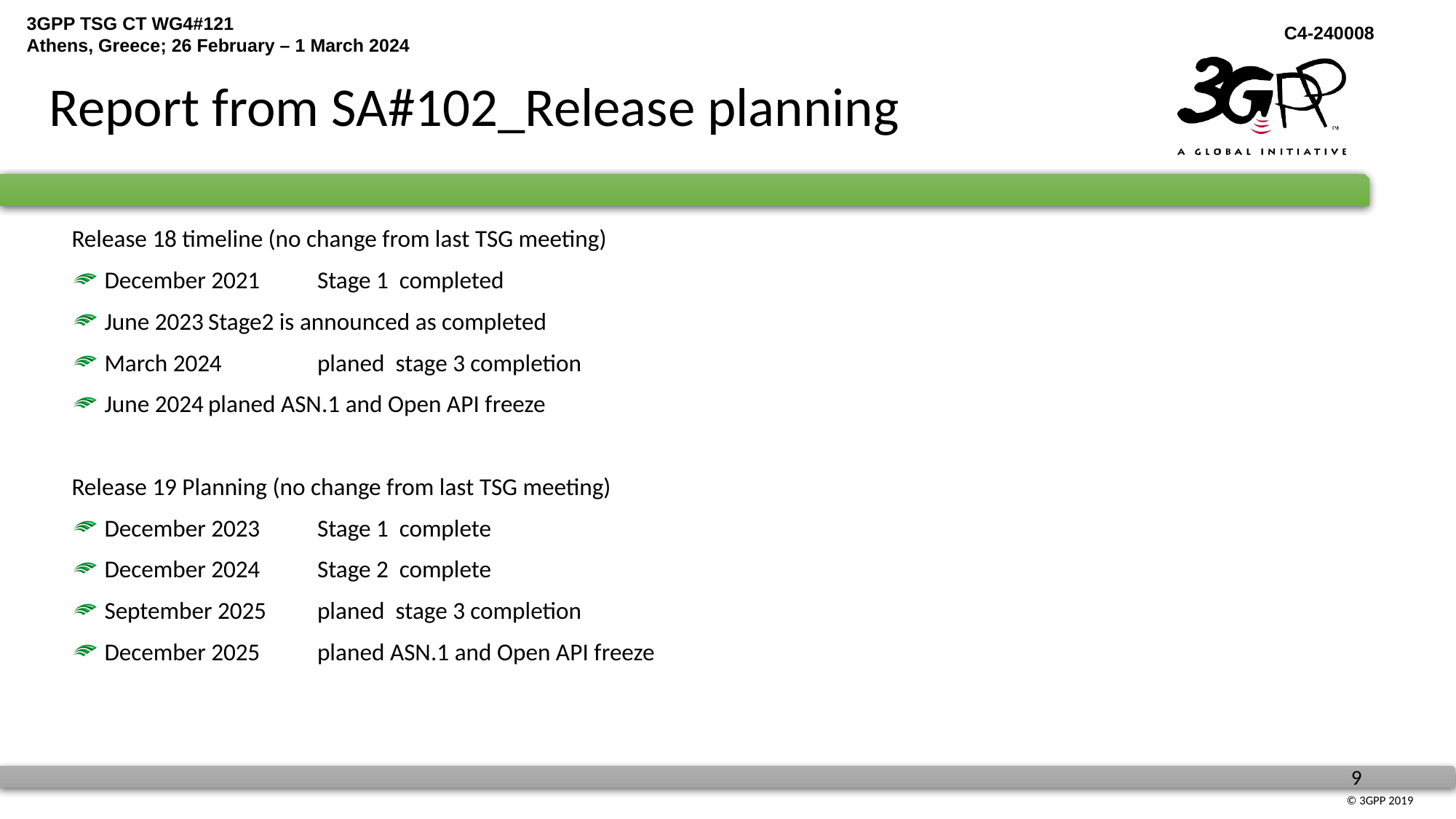

# Report from SA#102_Release planning
Release 18 timeline (no change from last TSG meeting)
 December 2021	Stage 1  completed
 June 2023	Stage2 is announced as completed
 March 2024	planed  stage 3 completion
 June 2024	planed ASN.1 and Open API freeze

Release 19 Planning (no change from last TSG meeting)
 December 2023	Stage 1  complete
 December 2024	Stage 2  complete
 September 2025	planed  stage 3 completion
 December 2025	planed ASN.1 and Open API freeze